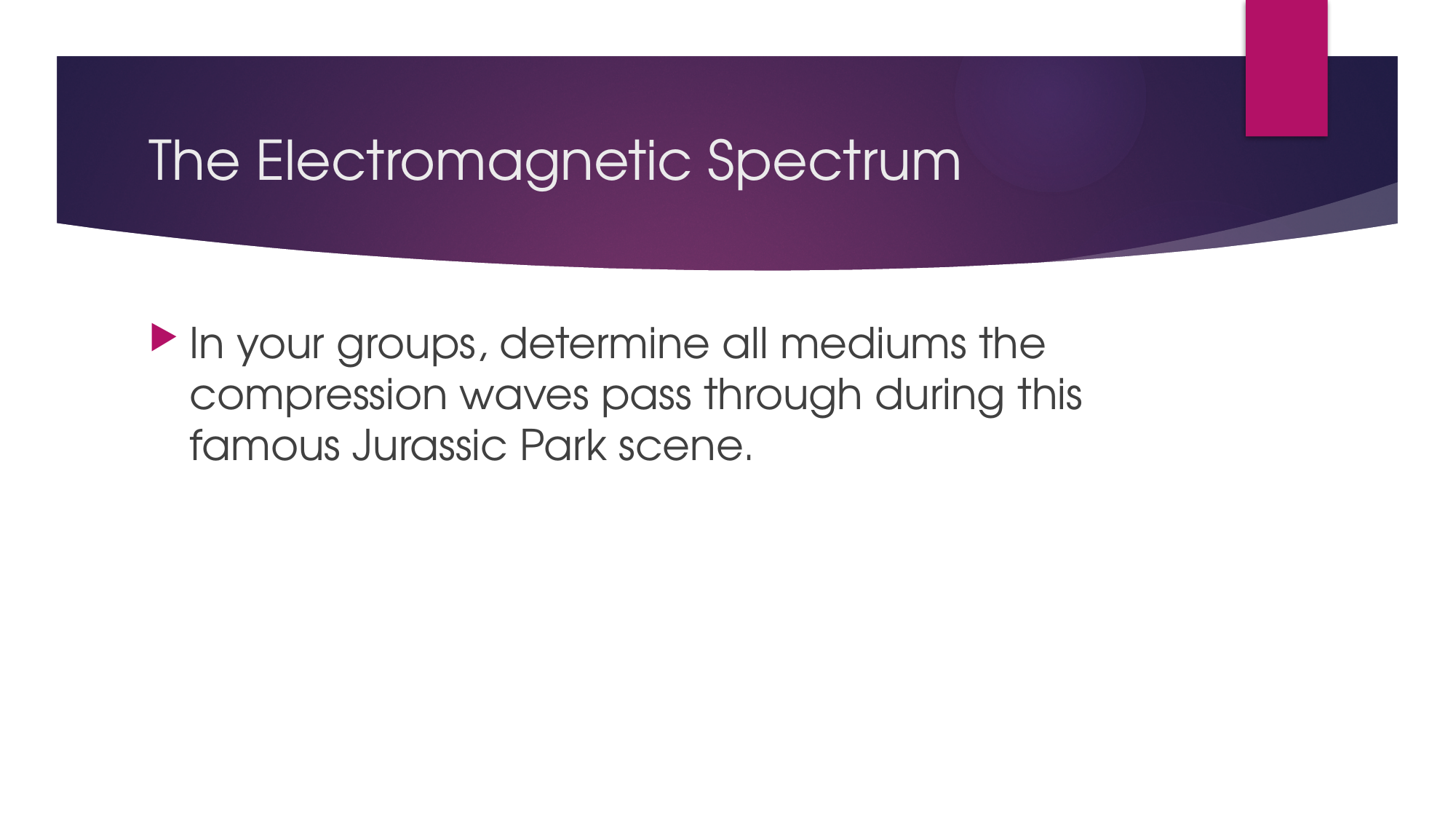

# The Electromagnetic Spectrum
In your groups, determine all mediums the compression waves pass through during this famous Jurassic Park scene.